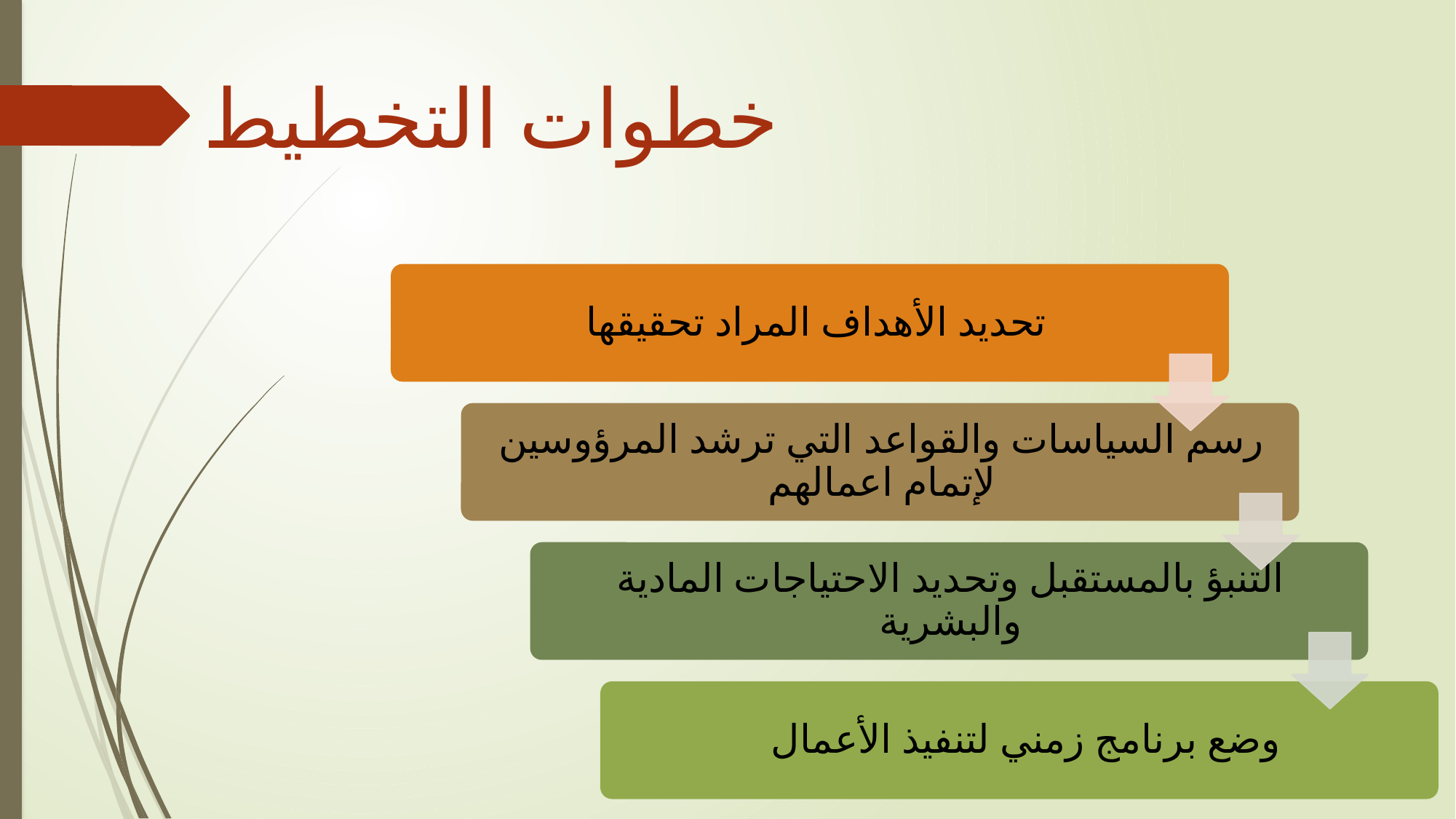

خطوات التخطيط
تحديد الأهداف المراد تحقيقها
رسم السياسات والقواعد التي ترشد المرؤوسين لإتمام اعمالهم
التنبؤ بالمستقبل وتحديد الاحتياجات المادية والبشرية
وضع برنامج زمني لتنفيذ الأعمال